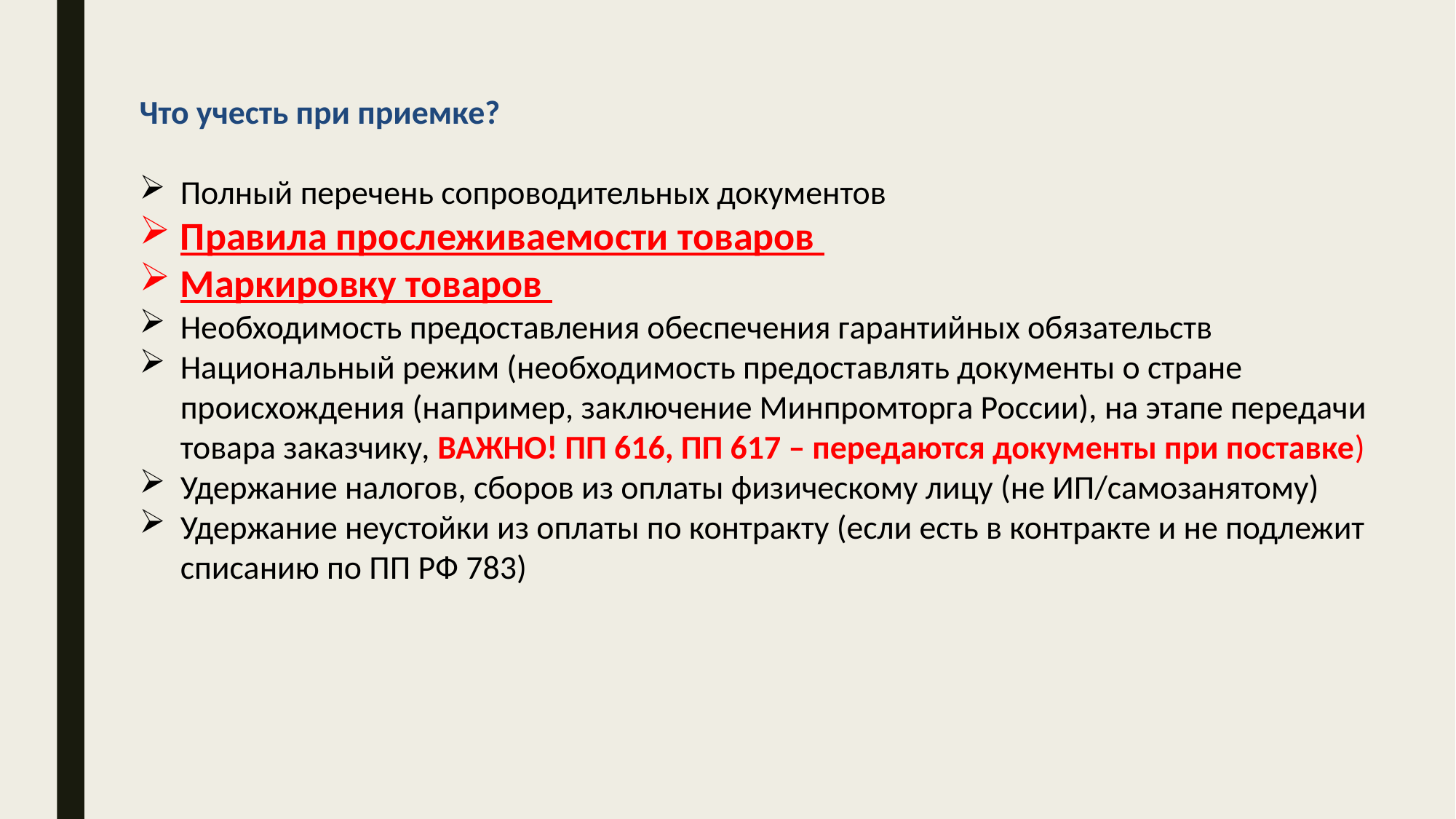

Что учесть при приемке?

Полный перечень сопроводительных документов
Правила прослеживаемости товаров
Маркировку товаров
Необходимость предоставления обеспечения гарантийных обязательств
Национальный режим (необходимость предоставлять документы о стране происхождения (например, заключение Минпромторга России), на этапе передачи товара заказчику, ВАЖНО! ПП 616, ПП 617 – передаются документы при поставке)
Удержание налогов, сборов из оплаты физическому лицу (не ИП/самозанятому)
Удержание неустойки из оплаты по контракту (если есть в контракте и не подлежит списанию по ПП РФ 783)